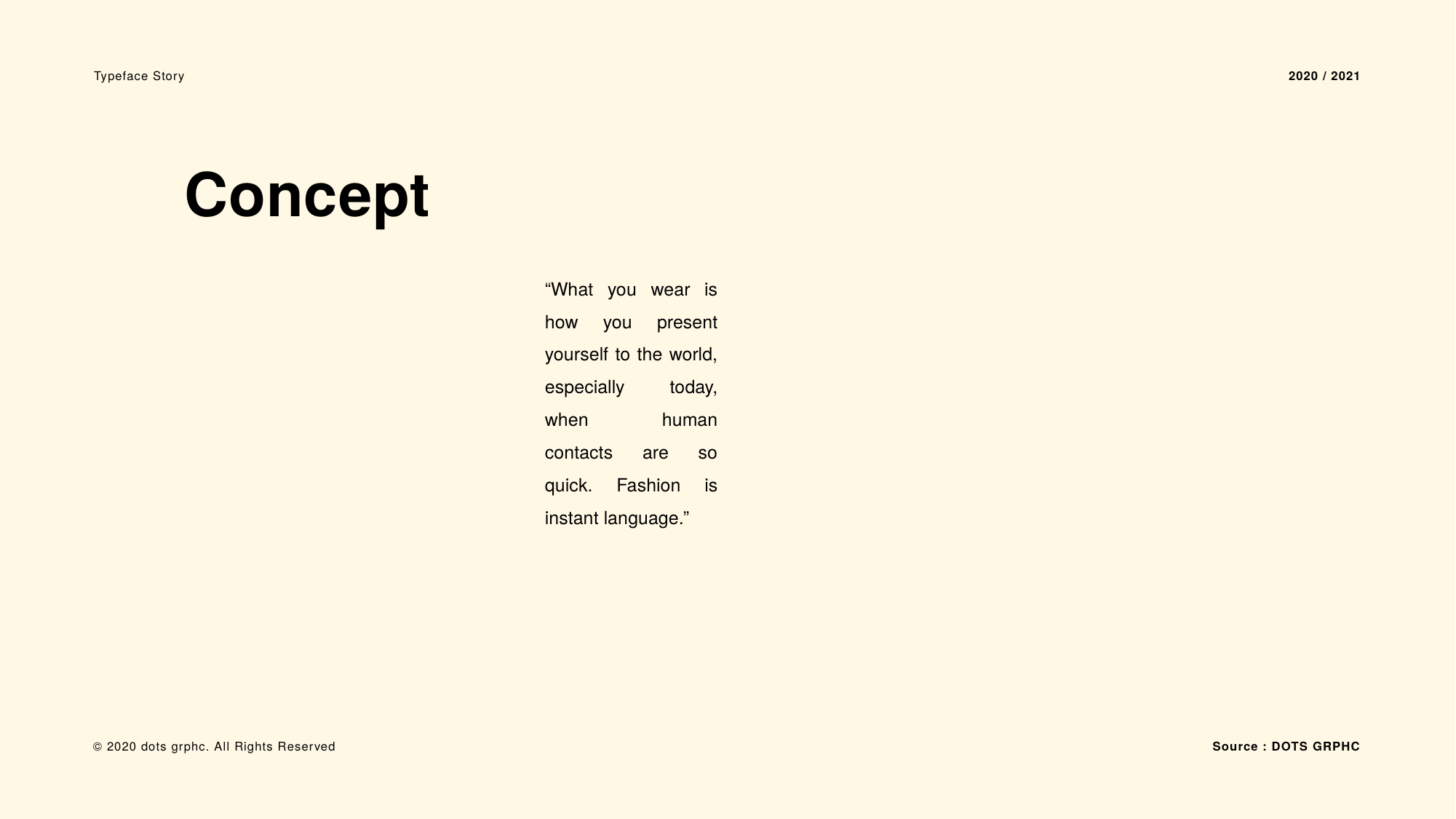

Typeface Story
2020 / 2021

Concept
“What you wear is how you present yourself to the world, especially today, when human contacts are so quick. Fashion is instant language.”
Source : DOTS GRPHC
© 2020 dots grphc. All Rights Reserved